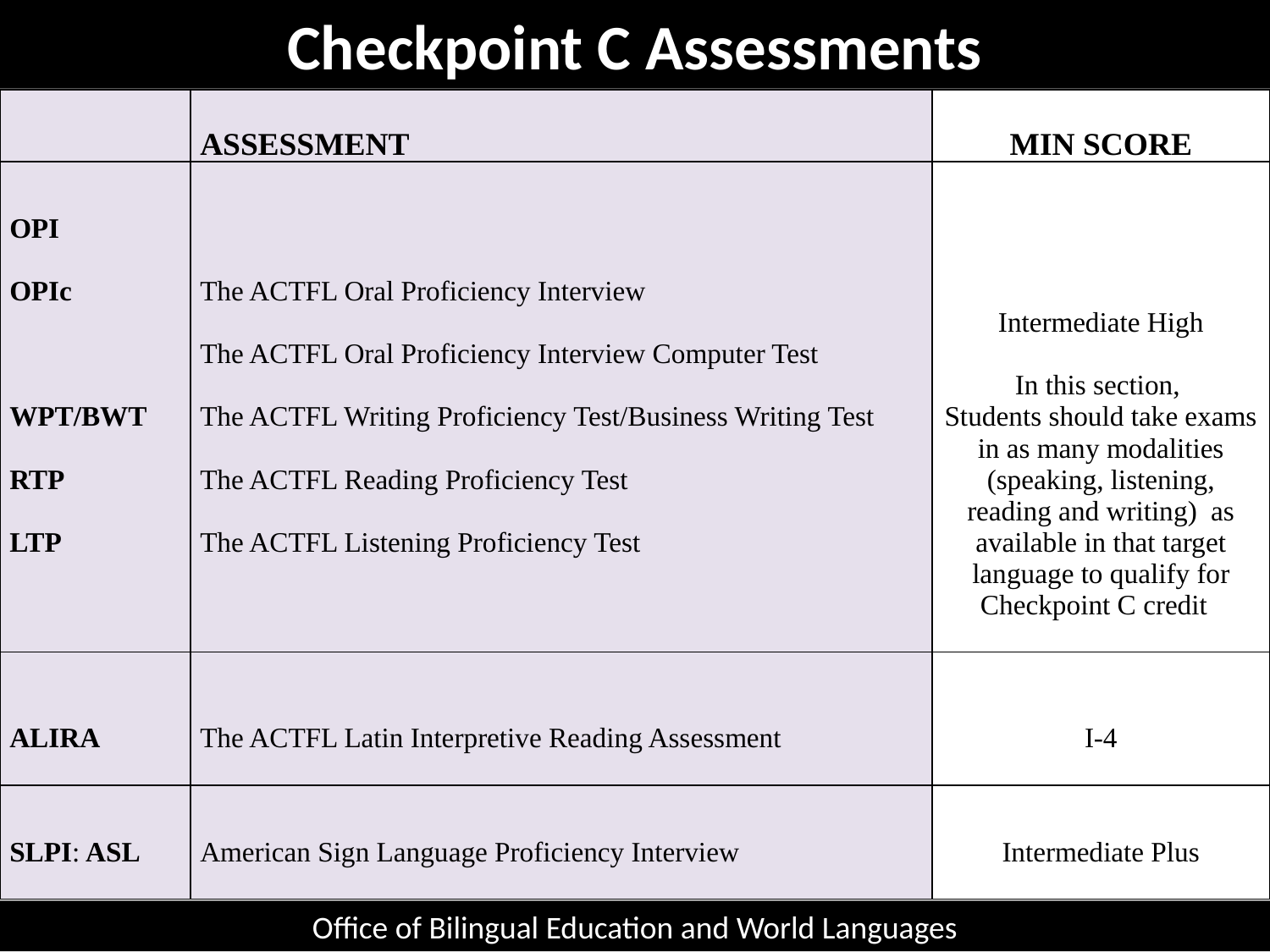

Checkpoint C Assessments
|  | ASSESSMENT | MIN SCORE |
| --- | --- | --- |
| OPI OPIc WPT/BWT RTP LTP | The ACTFL Oral Proficiency Interview The ACTFL Oral Proficiency Interview Computer Test The ACTFL Writing Proficiency Test/Business Writing Test The ACTFL Reading Proficiency Test The ACTFL Listening Proficiency Test | Intermediate High   In this section, Students should take exams in as many modalities (speaking, listening, reading and writing) as available in that target language to qualify for Checkpoint C credit |
| ALIRA | The ACTFL Latin Interpretive Reading Assessment | I-4 |
| SLPI: ASL | American Sign Language Proficiency Interview | Intermediate Plus |

Office of Bilingual Education and World Languages
Office of Bilingual Education and World Languages